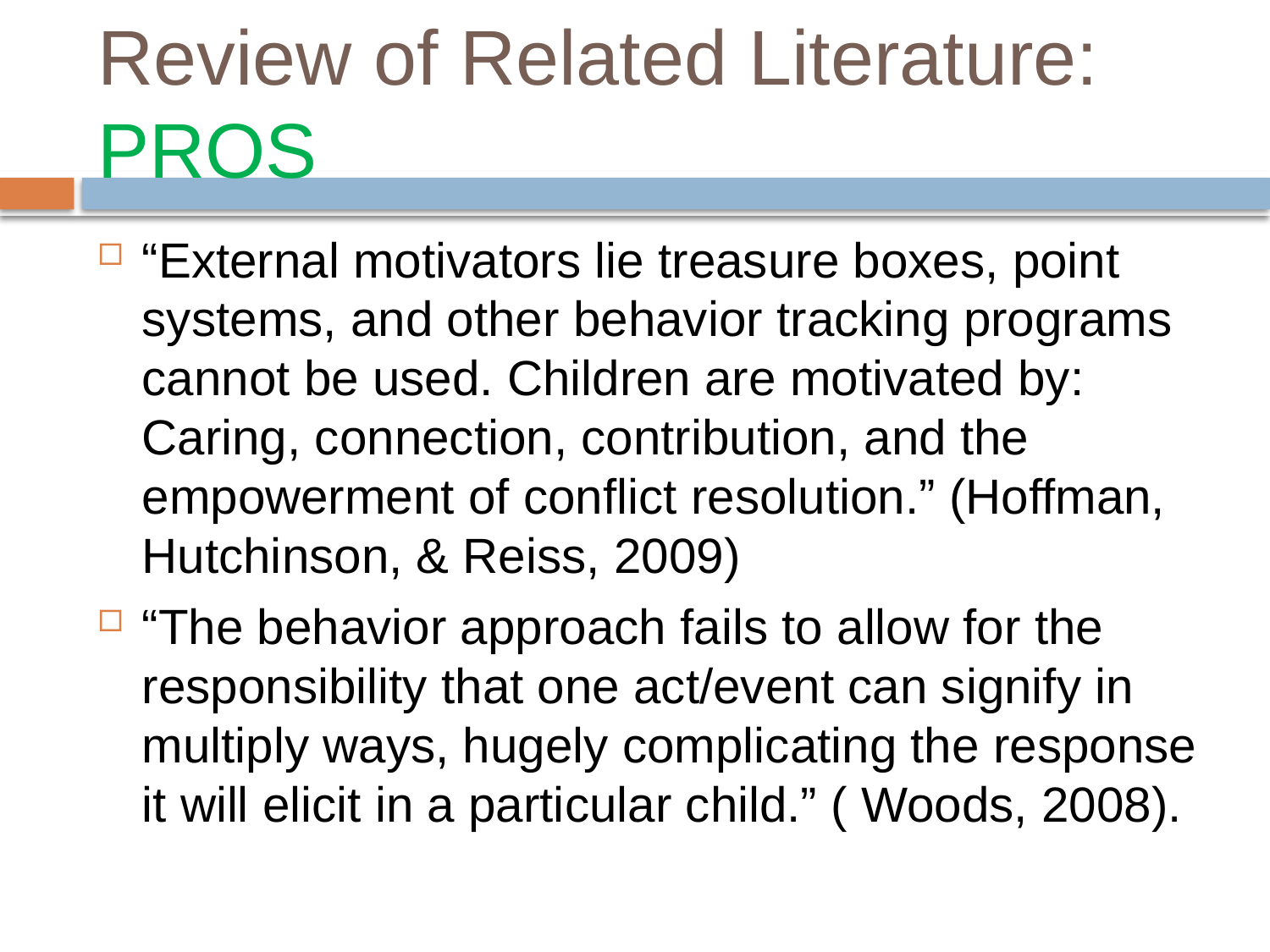

# Review of Related Literature: PROS
“External motivators lie treasure boxes, point systems, and other behavior tracking programs cannot be used. Children are motivated by: Caring, connection, contribution, and the empowerment of conflict resolution.” (Hoffman, Hutchinson, & Reiss, 2009)
“The behavior approach fails to allow for the responsibility that one act/event can signify in multiply ways, hugely complicating the response it will elicit in a particular child.” ( Woods, 2008).